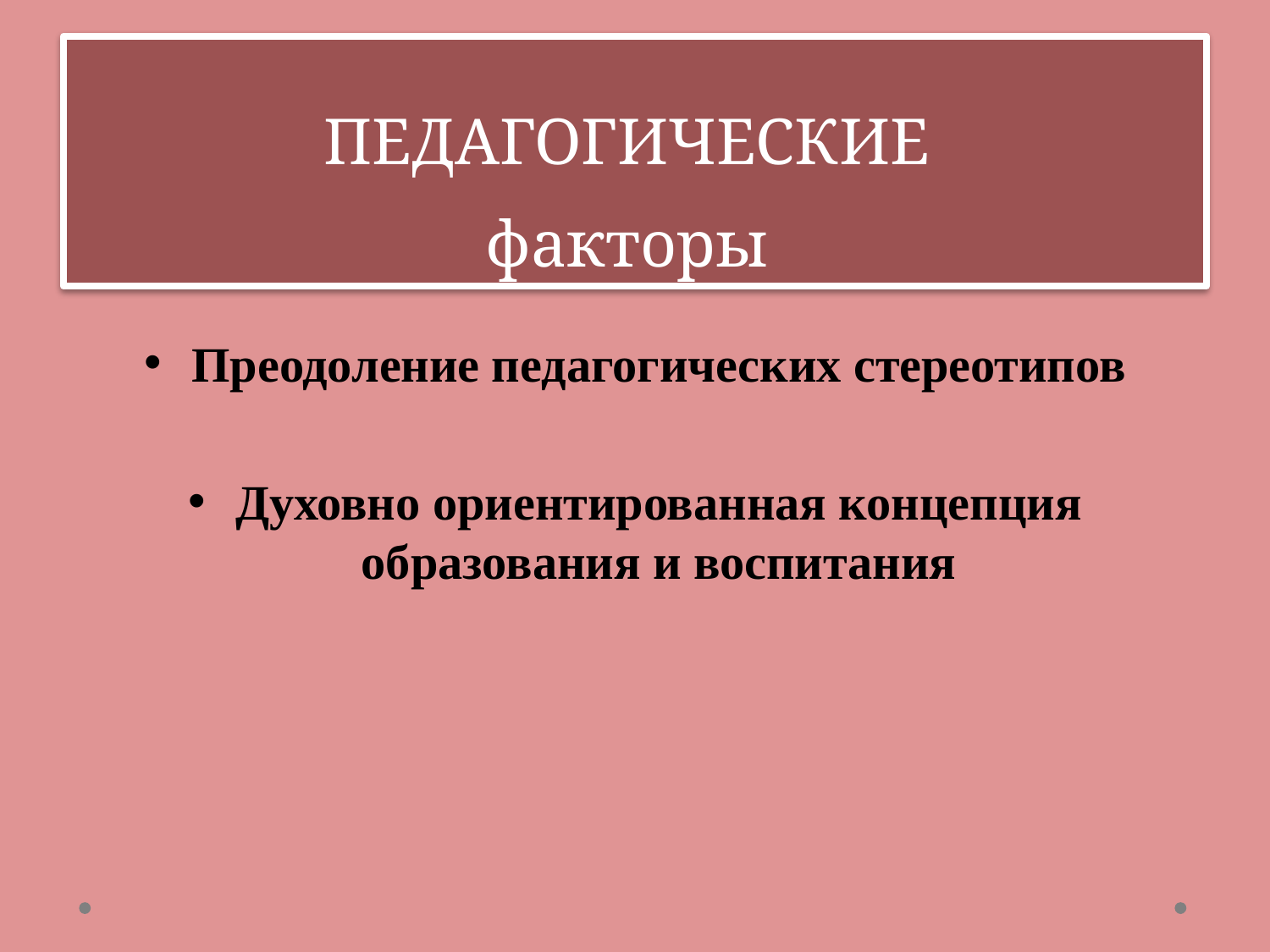

# ПЕДАГОГИЧЕСКИЕ факторы
Преодоление педагогических стереотипов

Духовно ориентированная концепция образования и воспитания